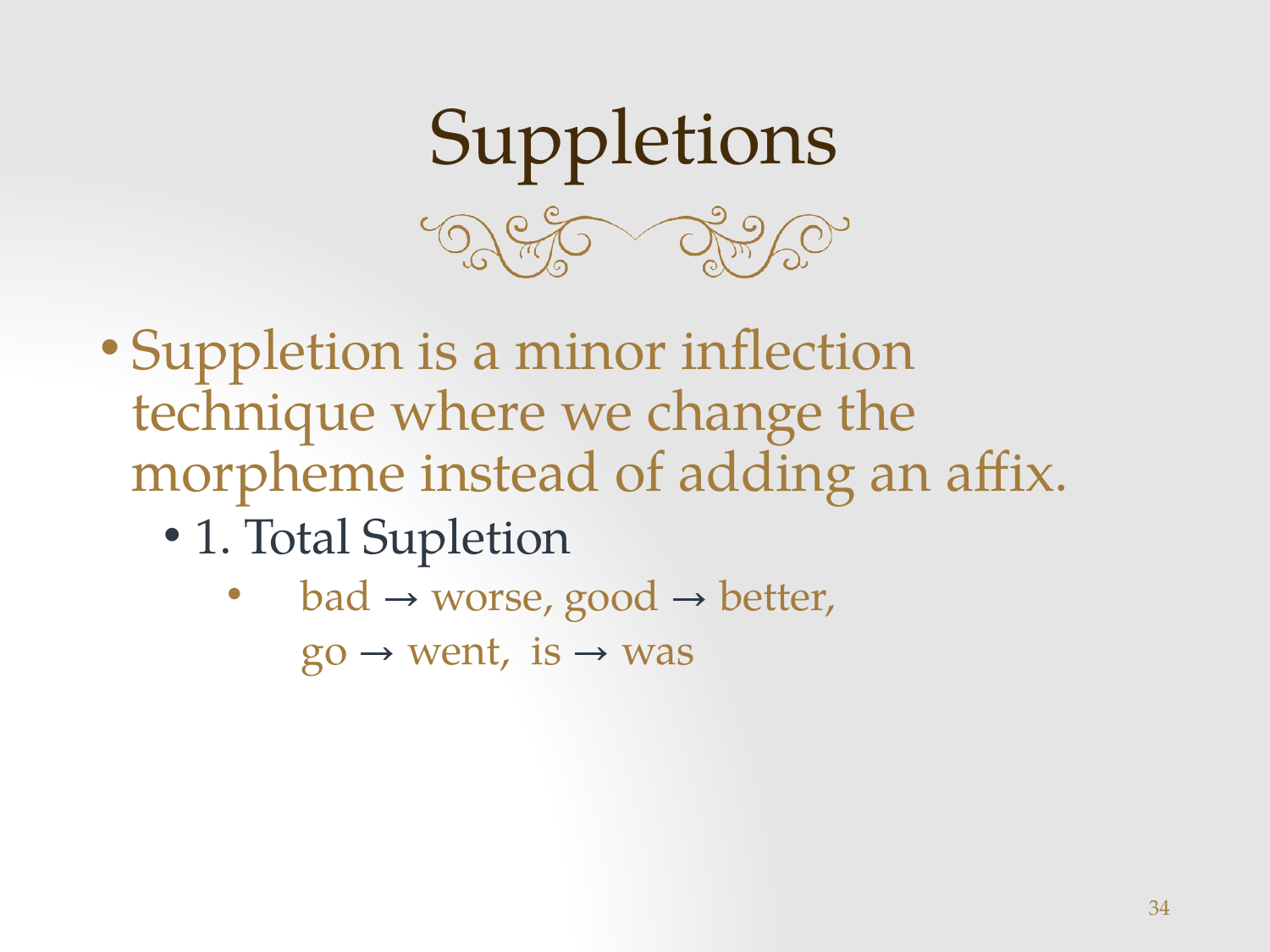

# Suppletions
Suppletion is a minor inflection  technique where we change the  morpheme instead of adding an affix.
1. Total Supletion
bad → worse, good → better,	go → went,  is → was
34